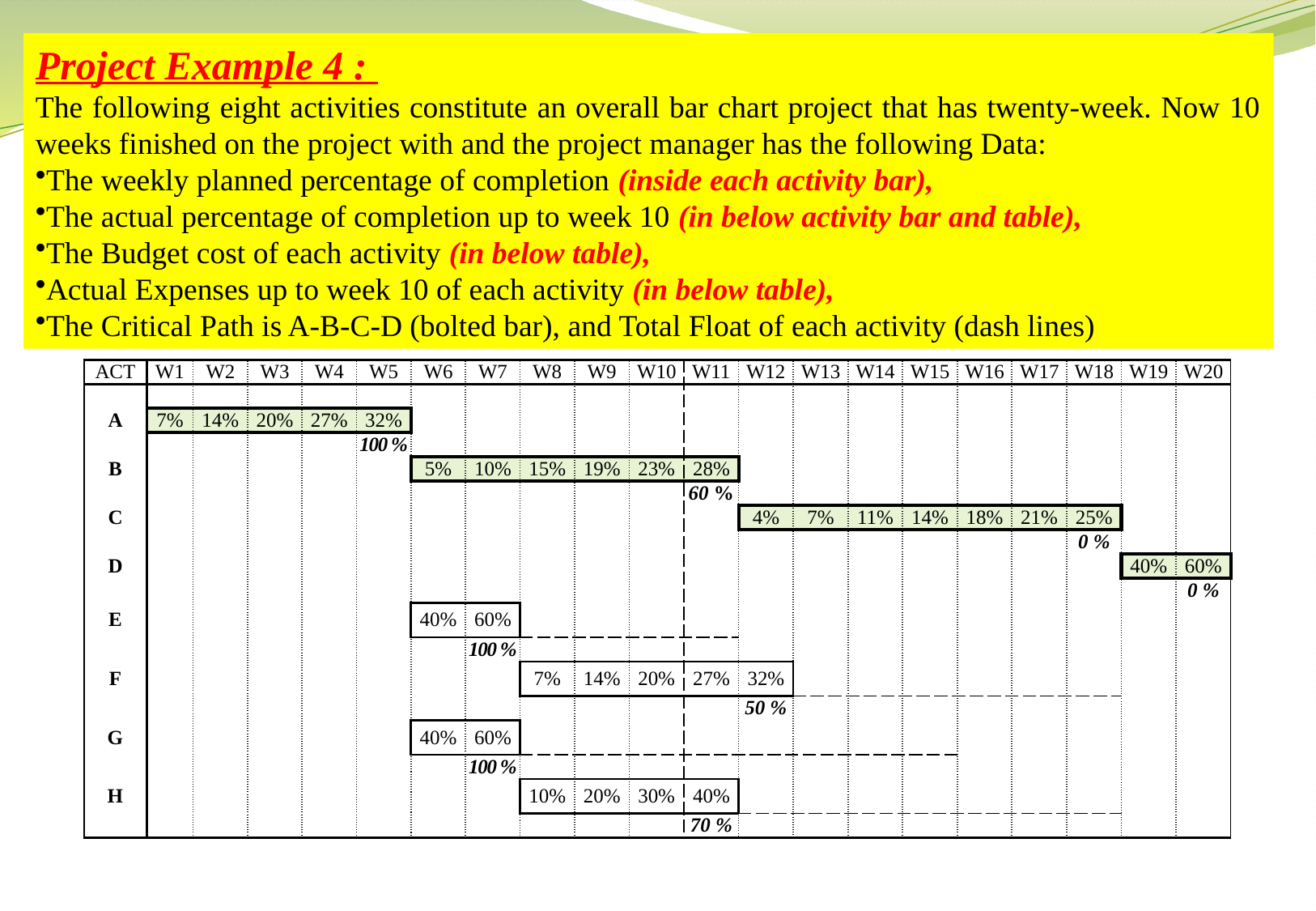

Project Example 4 :
The following eight activities constitute an overall bar chart project that has twenty-week. Now 10 weeks finished on the project with and the project manager has the following Data:
The weekly planned percentage of completion (inside each activity bar),
The actual percentage of completion up to week 10 (in below activity bar and table),
The Budget cost of each activity (in below table),
Actual Expenses up to week 10 of each activity (in below table),
The Critical Path is A-B-C-D (bolted bar), and Total Float of each activity (dash lines)
| ACT | W1 | W2 | W3 | W4 | W5 | W6 | W7 | W8 | W9 | W10 | W11 | W12 | W13 | W14 | W15 | W16 | W17 | W18 | W19 | W20 |
| --- | --- | --- | --- | --- | --- | --- | --- | --- | --- | --- | --- | --- | --- | --- | --- | --- | --- | --- | --- | --- |
|  |  |  |  |  |  |  |  |  |  |  |  |  |  |  |  |  |  |  |  |  |
| A | 7% | 14% | 20% | 27% | 32% |  |  |  |  |  |  |  |  |  |  |  |  |  |  |  |
|  |  |  |  |  | 100 % |  |  |  |  |  |  |  |  |  |  |  |  |  |  |  |
| B |  |  |  |  |  | 5% | 10% | 15% | 19% | 23% | 28% |  |  |  |  |  |  |  |  |  |
|  |  |  |  |  |  |  |  |  |  |  | 60 % |  |  |  |  |  |  |  |  |  |
| C |  |  |  |  |  |  |  |  |  |  |  | 4% | 7% | 11% | 14% | 18% | 21% | 25% |  |  |
|  |  |  |  |  |  |  |  |  |  |  |  |  |  |  |  |  |  | 0 % |  |  |
| D |  |  |  |  |  |  |  |  |  |  |  |  |  |  |  |  |  |  | 40% | 60% |
|  |  |  |  |  |  |  |  |  |  |  |  |  |  |  |  |  |  |  |  | 0 % |
| E |  |  |  |  |  | 40% | 60% |  |  |  |  |  |  |  |  |  |  |  |  |  |
|  |  |  |  |  |  |  | 100 % |  |  |  |  |  |  |  |  |  |  |  |  |  |
| F |  |  |  |  |  |  |  | 7% | 14% | 20% | 27% | 32% |  |  |  |  |  |  |  |  |
|  |  |  |  |  |  |  |  |  |  |  |  | 50 % |  |  |  |  |  |  |  |  |
| G |  |  |  |  |  | 40% | 60% |  |  |  |  |  |  |  |  |  |  |  |  |  |
|  |  |  |  |  |  |  | 100 % |  |  |  |  |  |  |  |  |  |  |  |  |  |
| H |  |  |  |  |  |  |  | 10% | 20% | 30% | 40% |  |  |  |  |  |  |  |  |  |
|  |  |  |  |  |  |  |  |  |  |  | 70 % |  |  |  |  |  |  |  |  |  |